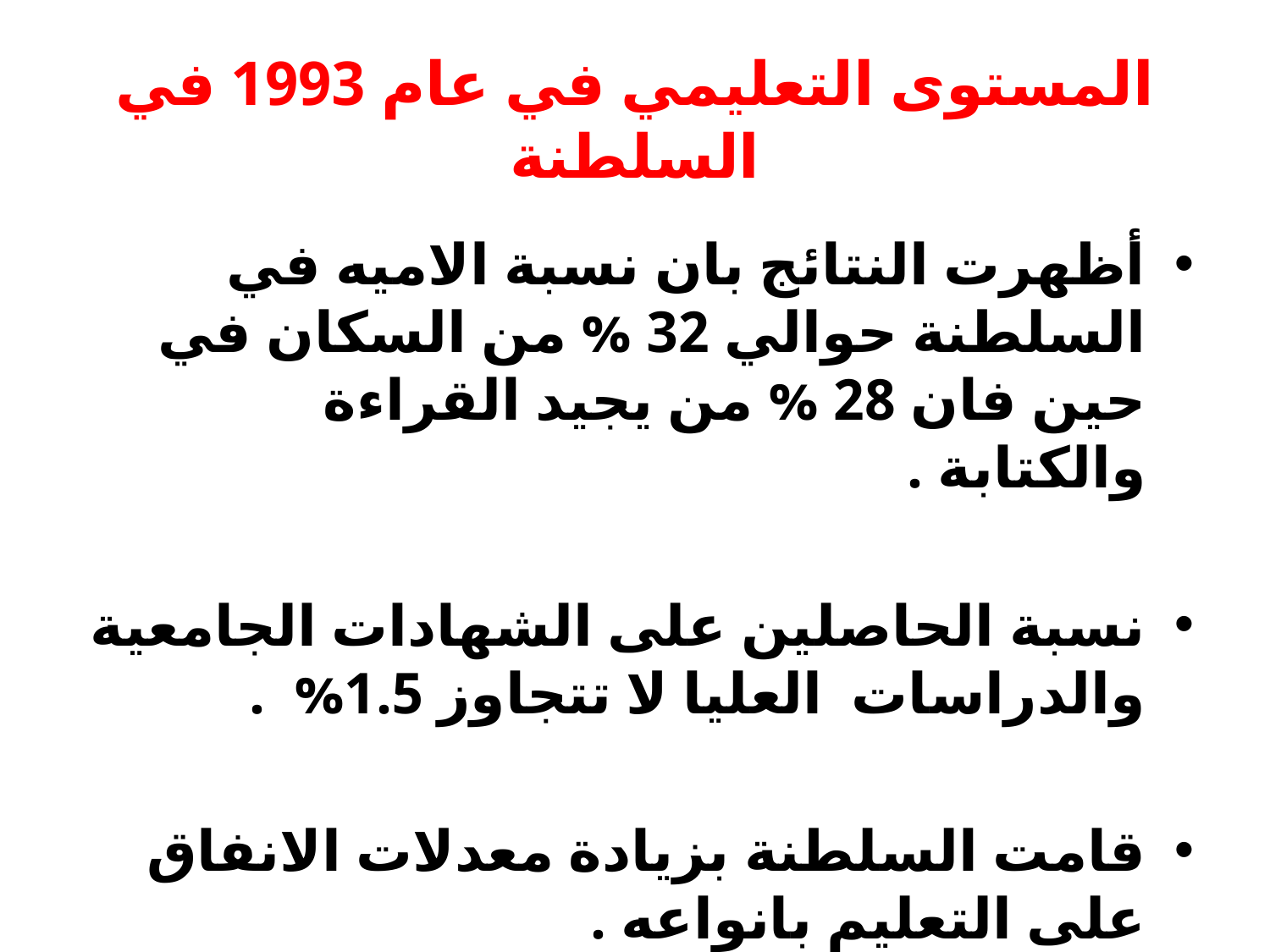

# المستوى التعليمي في عام 1993 في السلطنة
أظهرت النتائج بان نسبة الاميه في السلطنة حوالي 32 % من السكان في  حين فان 28 % من يجيد القراءة والكتابة .

نسبة الحاصلين على الشهادات الجامعية والدراسات  العليا لا تتجاوز 1.5%  .

قامت السلطنة بزيادة معدلات الانفاق على التعليم بانواعه .